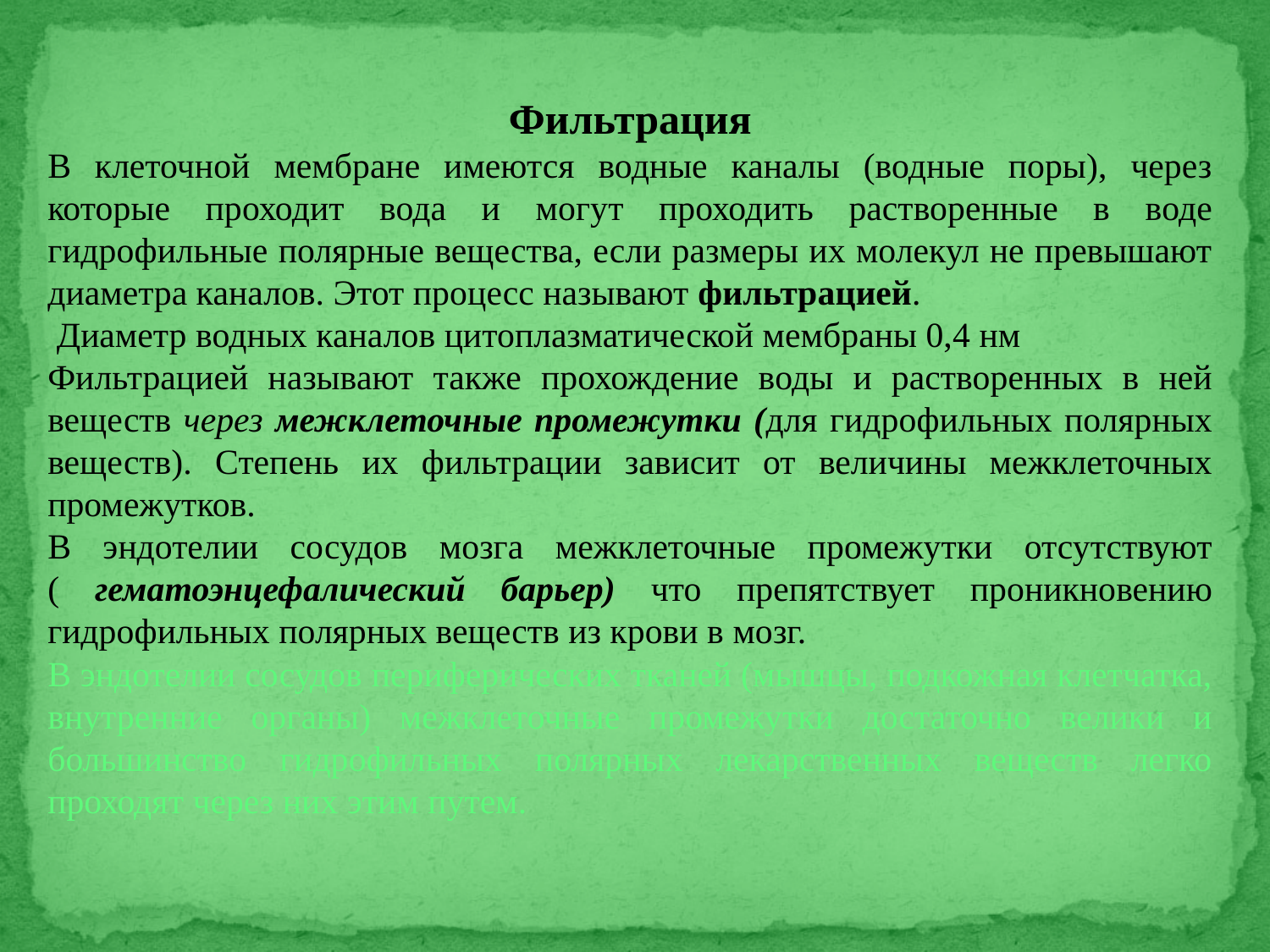

Фильтрация
В клеточной мембране имеются водные каналы (водные поры), через которые проходит вода и могут проходить растворенные в воде гидрофильные полярные вещества, если размеры их молекул не превышают диаметра каналов. Этот процесс называют фильтрацией.
 Диаметр водных каналов цитоплазматической мембраны 0,4 нм
Фильтрацией называют также прохождение воды и растворенных в ней веществ через межклеточные промежутки (для гидрофильных полярных веществ). Степень их фильтрации зависит от величины межклеточных промежутков.
В эндотелии сосудов мозга межклеточные промежутки отсутствуют ( гематоэнцефалический барьер) что препятствует проникновению гидрофильных полярных веществ из крови в мозг.
В эндотелии сосудов периферических тканей (мышцы, подкожная клетчатка, внутренние органы) межклеточные промежутки достаточно велики и большинство гидрофильных полярных лекарственных веществ легко проходят через них этим путем.